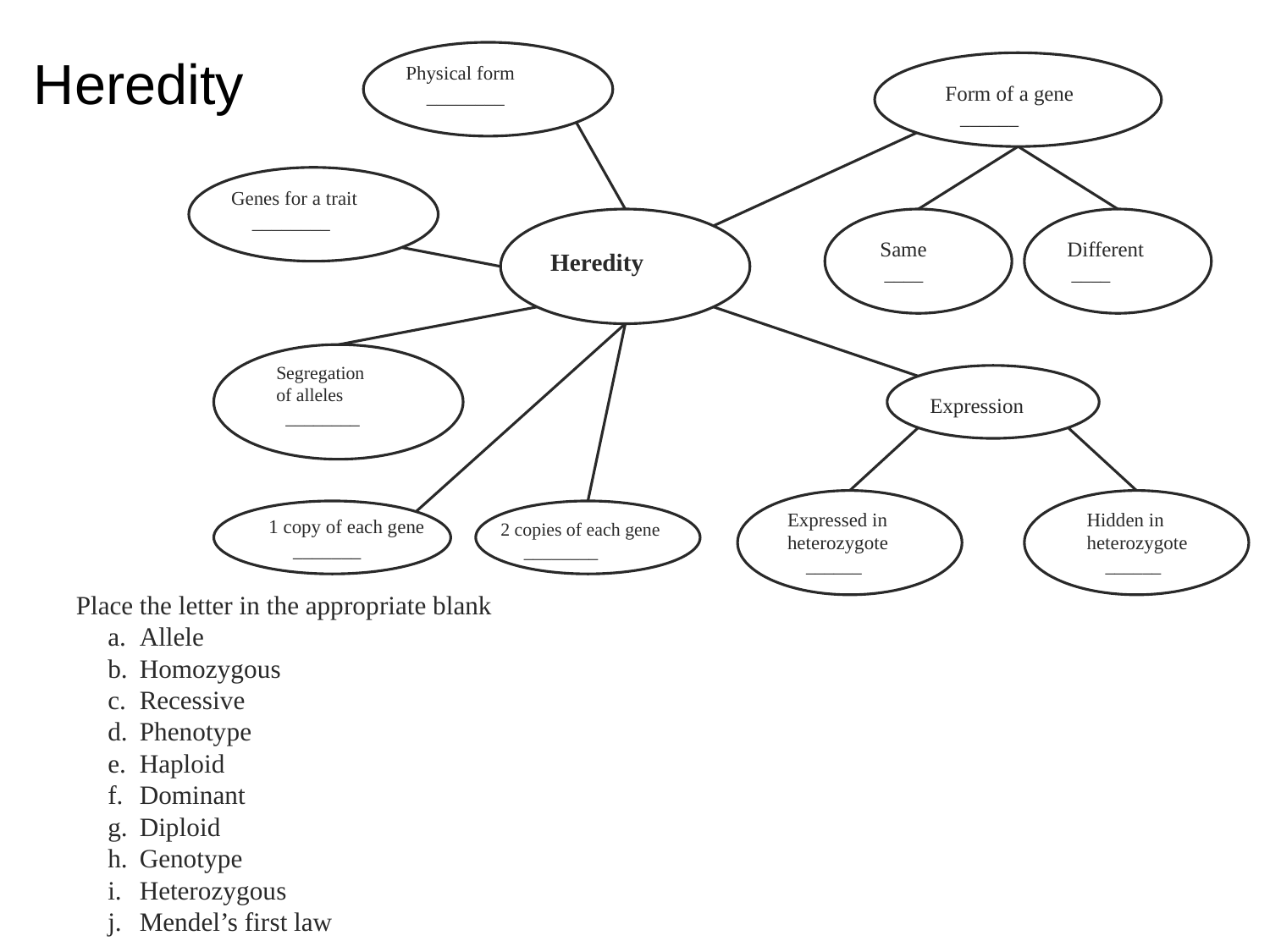

Heredity

        Physical form
             ________

           Form of a gene
               ______

        Genes for a trait
             ________

 Same
  ____
 Different
  ____
Heredity

Segregation
of alleles
  ________

 Expression

Expressed in
heterozygote
    ______
Hidden in
heterozygote
    ______
1 copy of each gene
     _______
2 copies of each gene
     ________
	Place the letter in the appropriate blank
Allele
Homozygous
Recessive
Phenotype
Haploid
Dominant
Diploid
Genotype
Heterozygous
Mendel’s first law